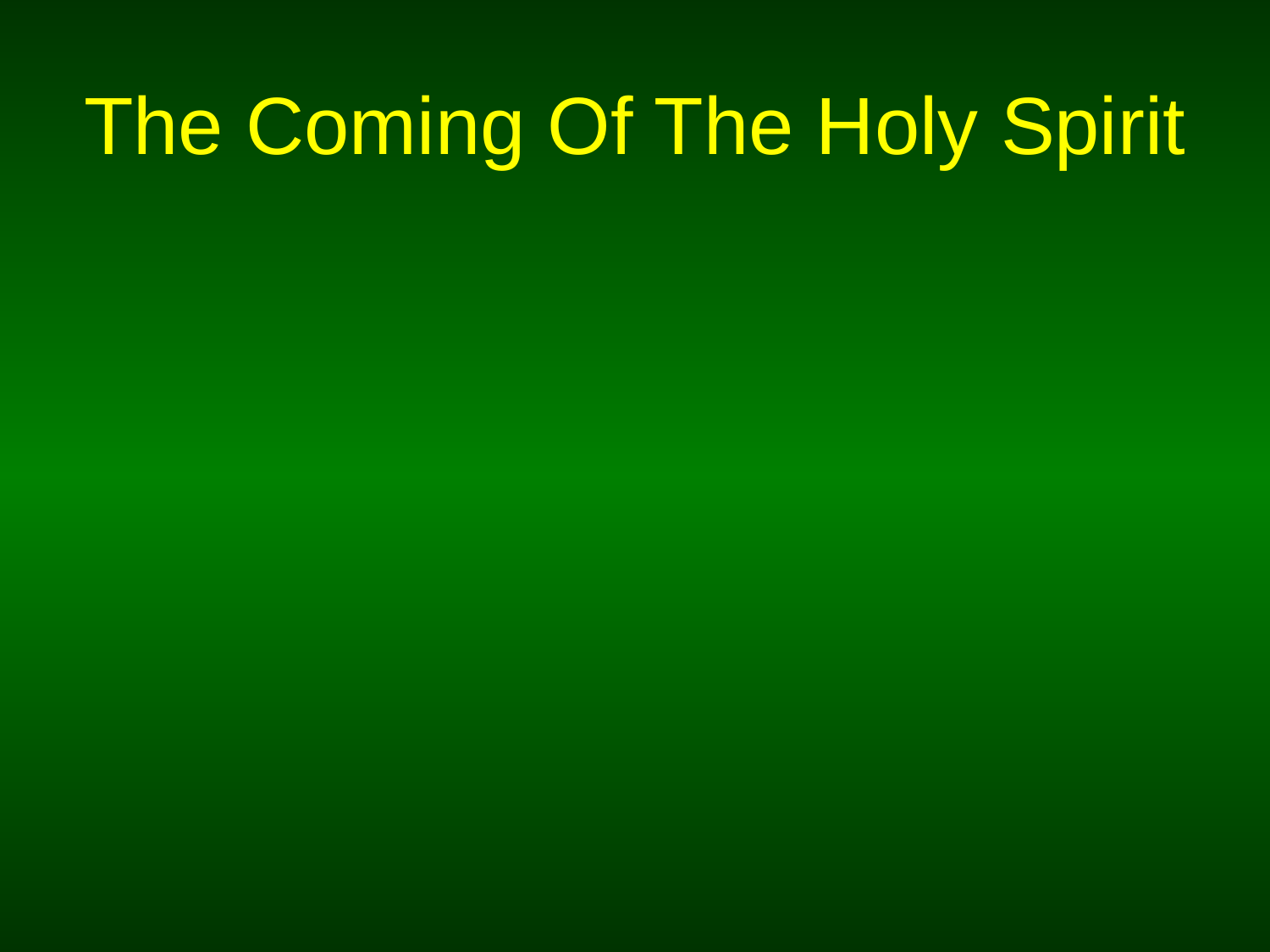

# The Coming Of The Holy Spirit